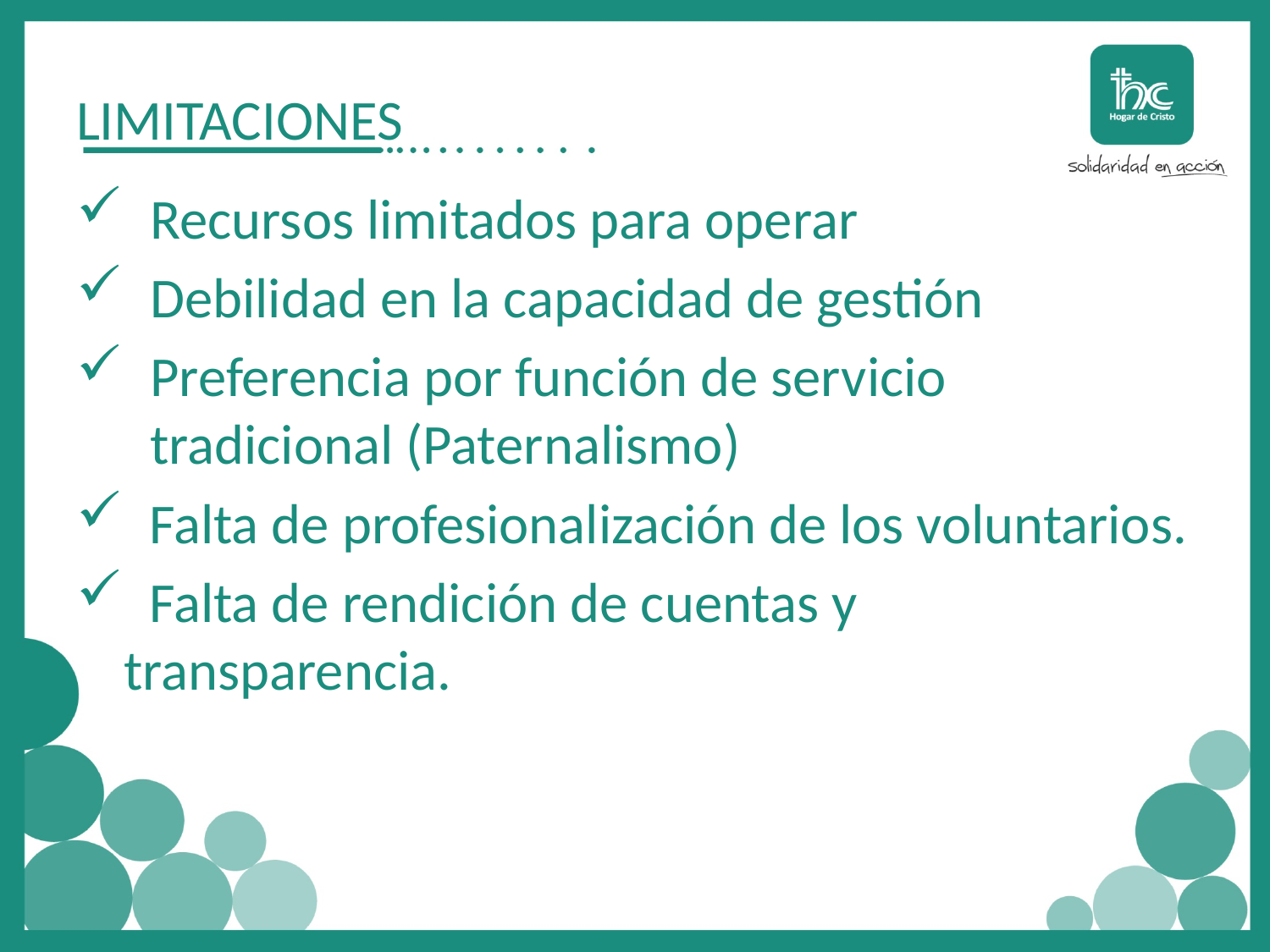

# LIMITACIONES
Recursos limitados para operar
Debilidad en la capacidad de gestión
Preferencia por función de servicio tradicional (Paternalismo)
  Falta de profesionalización de los voluntarios.
  Falta de rendición de cuentas y transparencia.